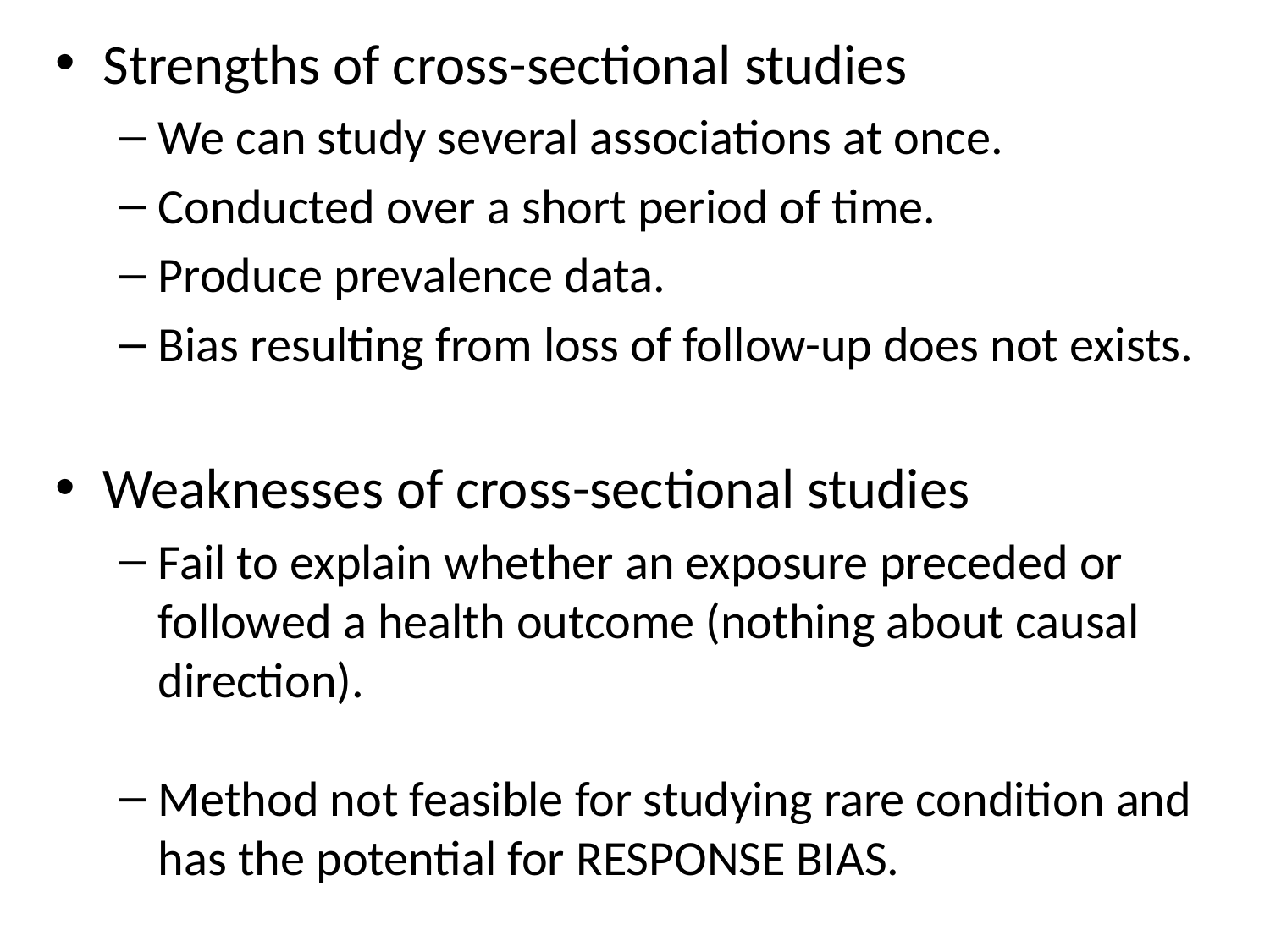

Strengths of cross-sectional studies
We can study several associations at once.
Conducted over a short period of time.
Produce prevalence data.
Bias resulting from loss of follow-up does not exists.

Weaknesses of cross-sectional studies
Fail to explain whether an exposure preceded or followed a health outcome (nothing about causal direction).

Method not feasible for studying rare condition and has the potential for RESPONSE BIAS.